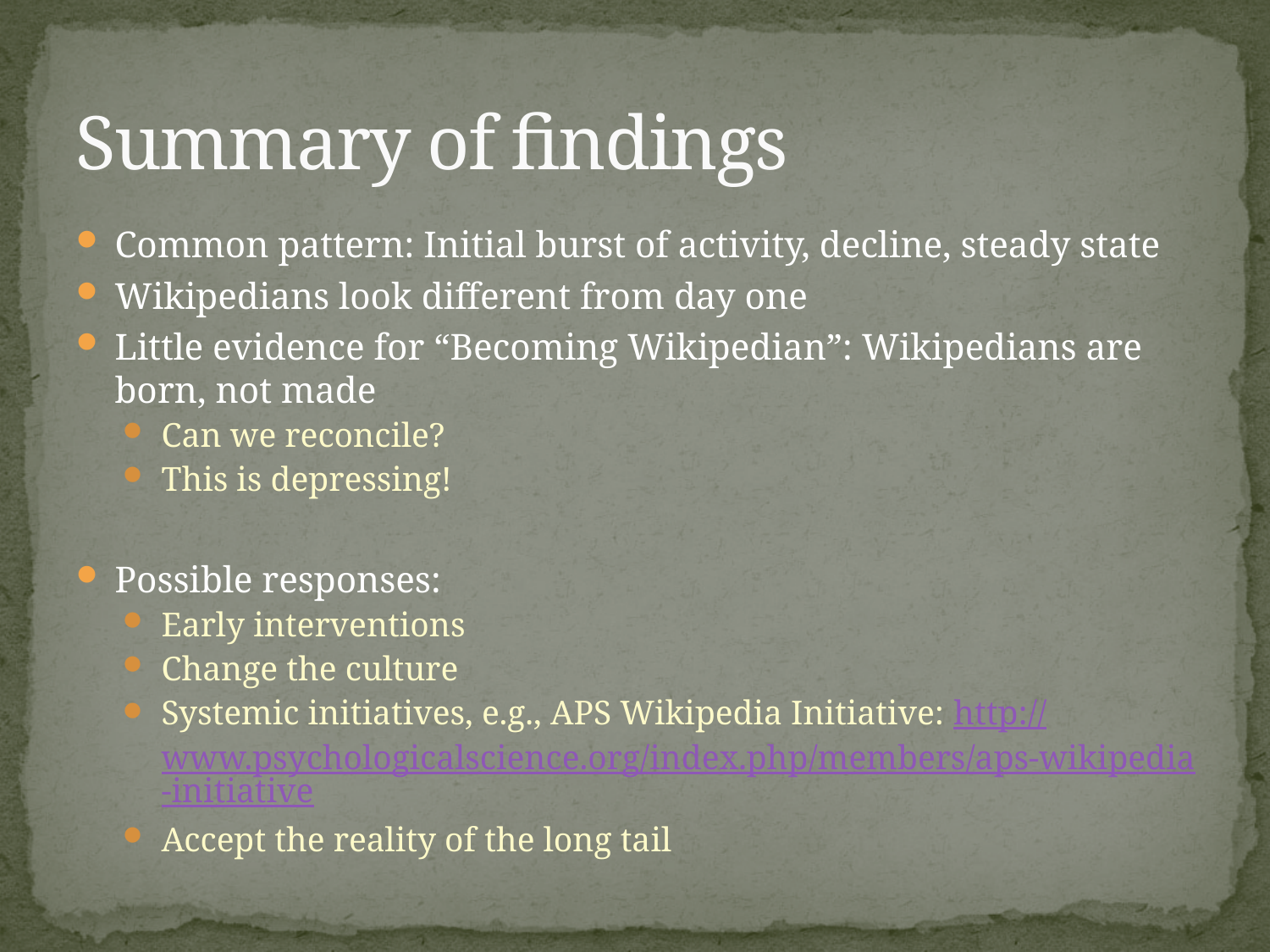

# Summary of findings
Common pattern: Initial burst of activity, decline, steady state
Wikipedians look different from day one
Little evidence for “Becoming Wikipedian”: Wikipedians are born, not made
Can we reconcile?
This is depressing!

Possible responses:
Early interventions
Change the culture
Systemic initiatives, e.g., APS Wikipedia Initiative: http://www.psychologicalscience.org/index.php/members/aps-wikipedia-initiative
Accept the reality of the long tail